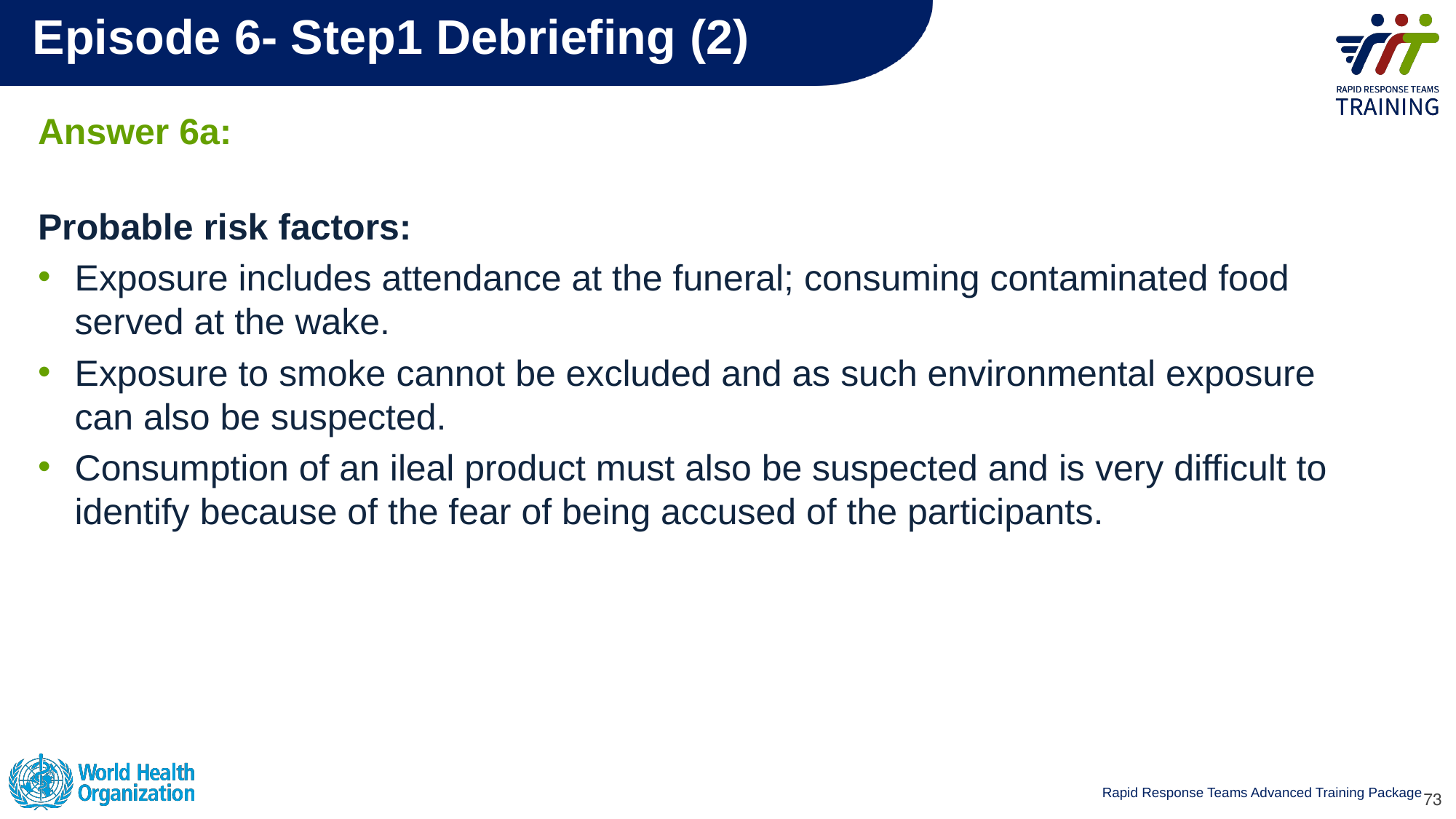

# Episode 6- Step1 Debriefing (2)
Answer 6a:

Probable risk factors:
Exposure includes attendance at the funeral; consuming contaminated food served at the wake.
Exposure to smoke cannot be excluded and as such environmental exposure can also be suspected.
Consumption of an ileal product must also be suspected and is very difficult to identify because of the fear of being accused of the participants.